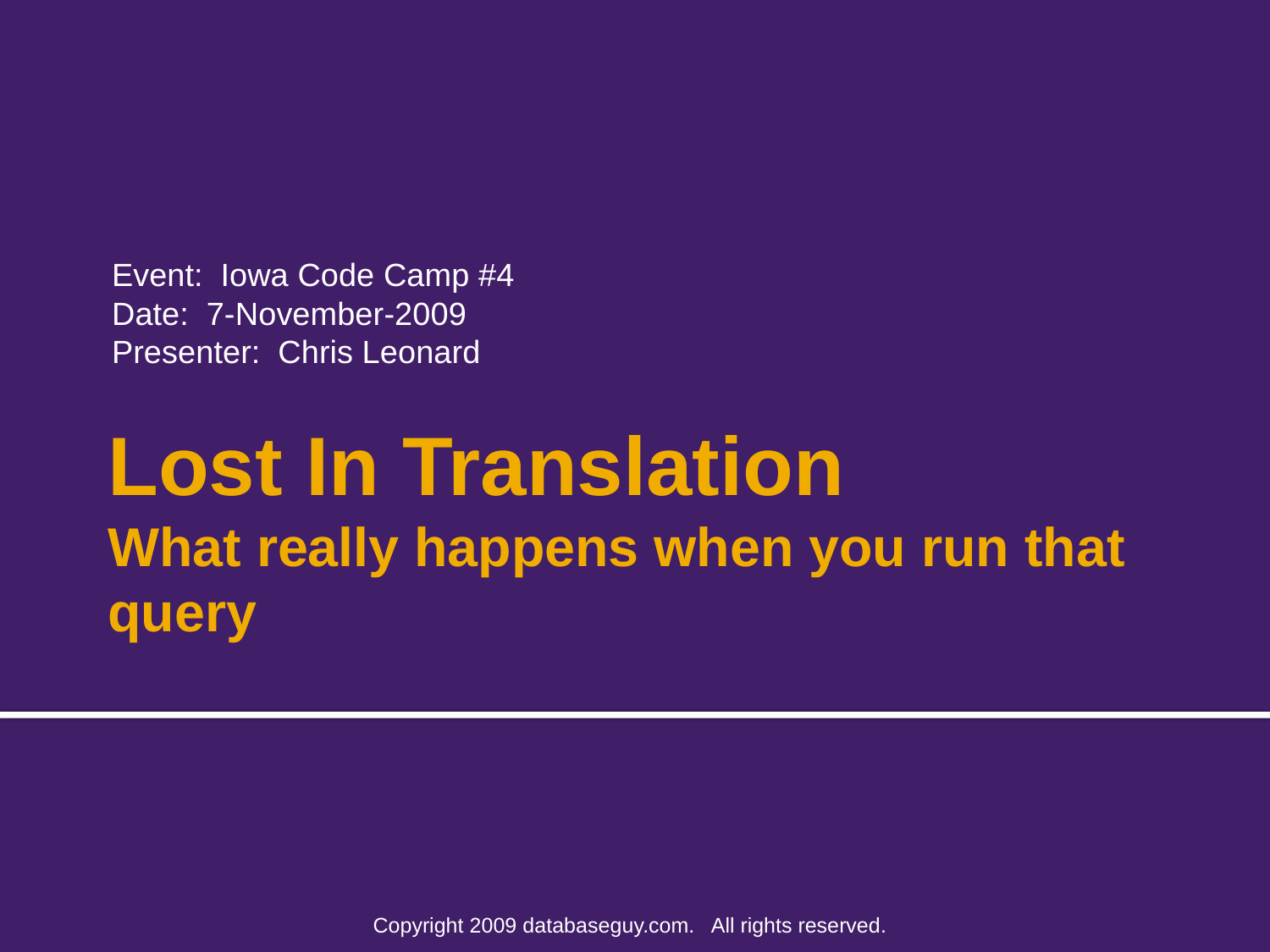

Event:  Iowa Code Camp #4
Date:  7-November-2009
Presenter:  Chris Leonard
# Lost In Translation What really happens when you run that query
Copyright 2009 databaseguy.com.   All rights reserved.